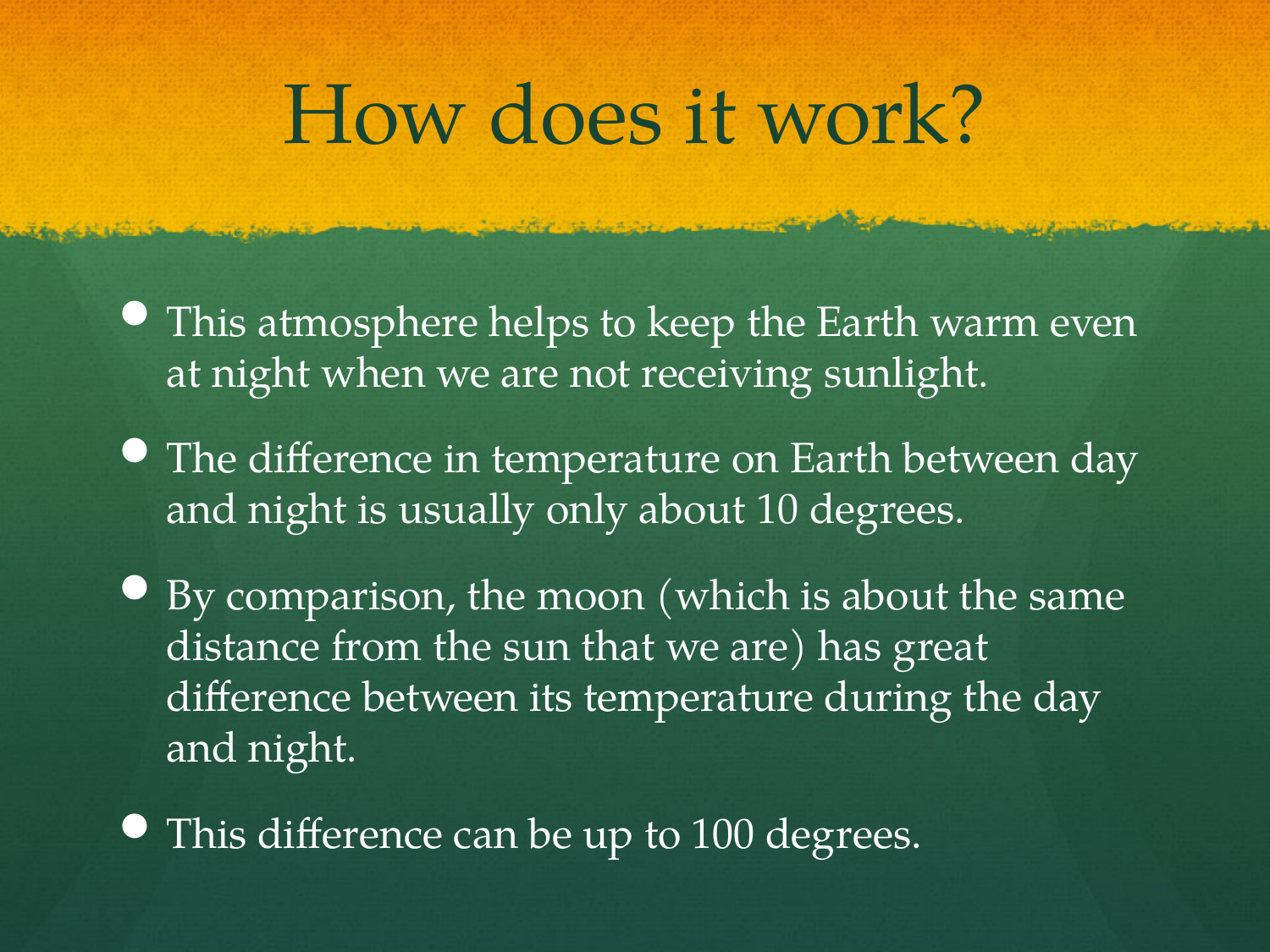

# How does it work?
This atmosphere helps to keep the Earth warm even at night when we are not receiving sunlight.
The difference in temperature on Earth between day and night is usually only about 10 degrees.
By comparison, the moon (which is about the same distance from the sun that we are) has great difference between its temperature during the day and night.
This difference can be up to 100 degrees.